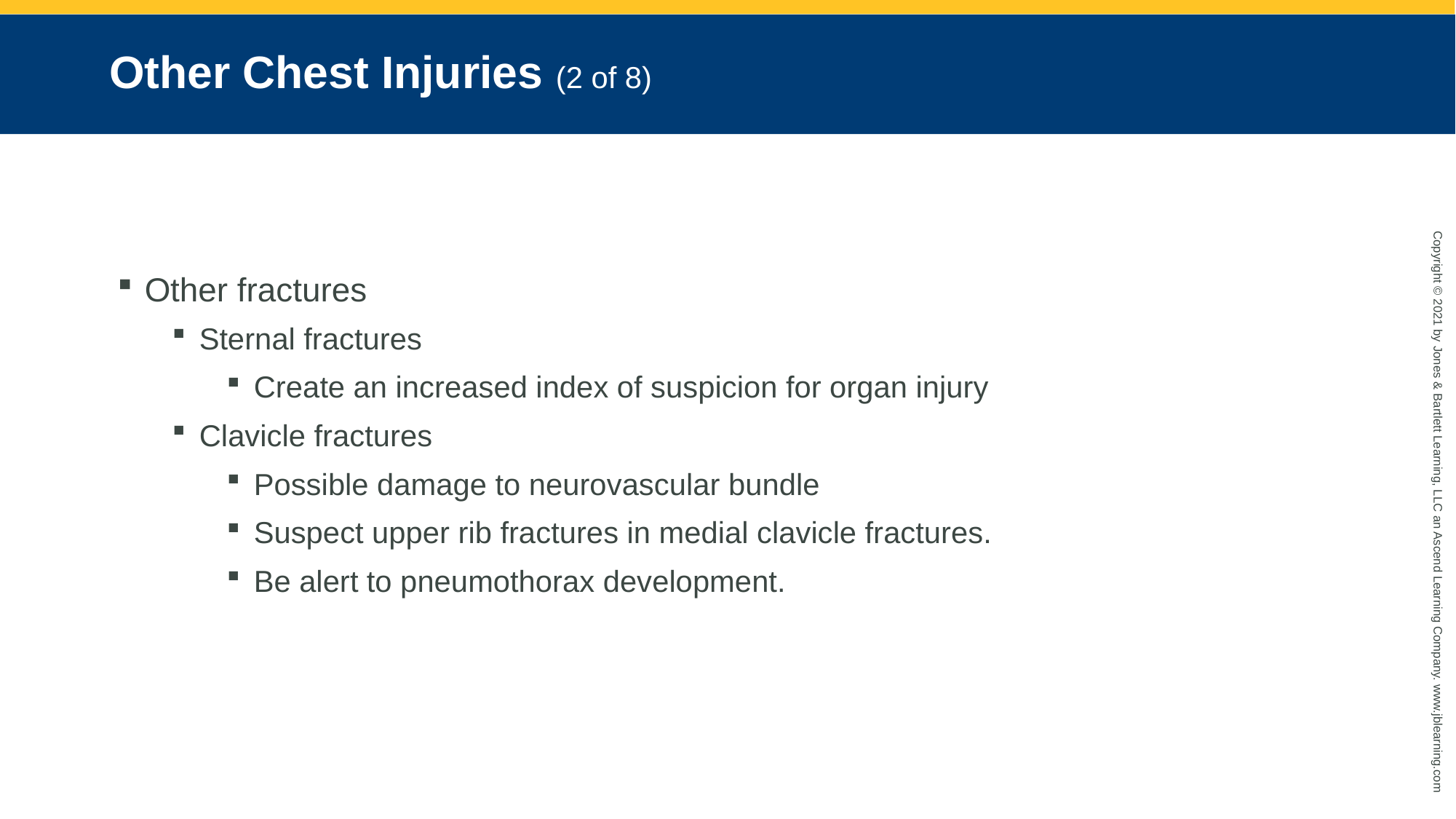

# Other Chest Injuries (2 of 8)
Other fractures
Sternal fractures
Create an increased index of suspicion for organ injury
Clavicle fractures
Possible damage to neurovascular bundle
Suspect upper rib fractures in medial clavicle fractures.
Be alert to pneumothorax development.